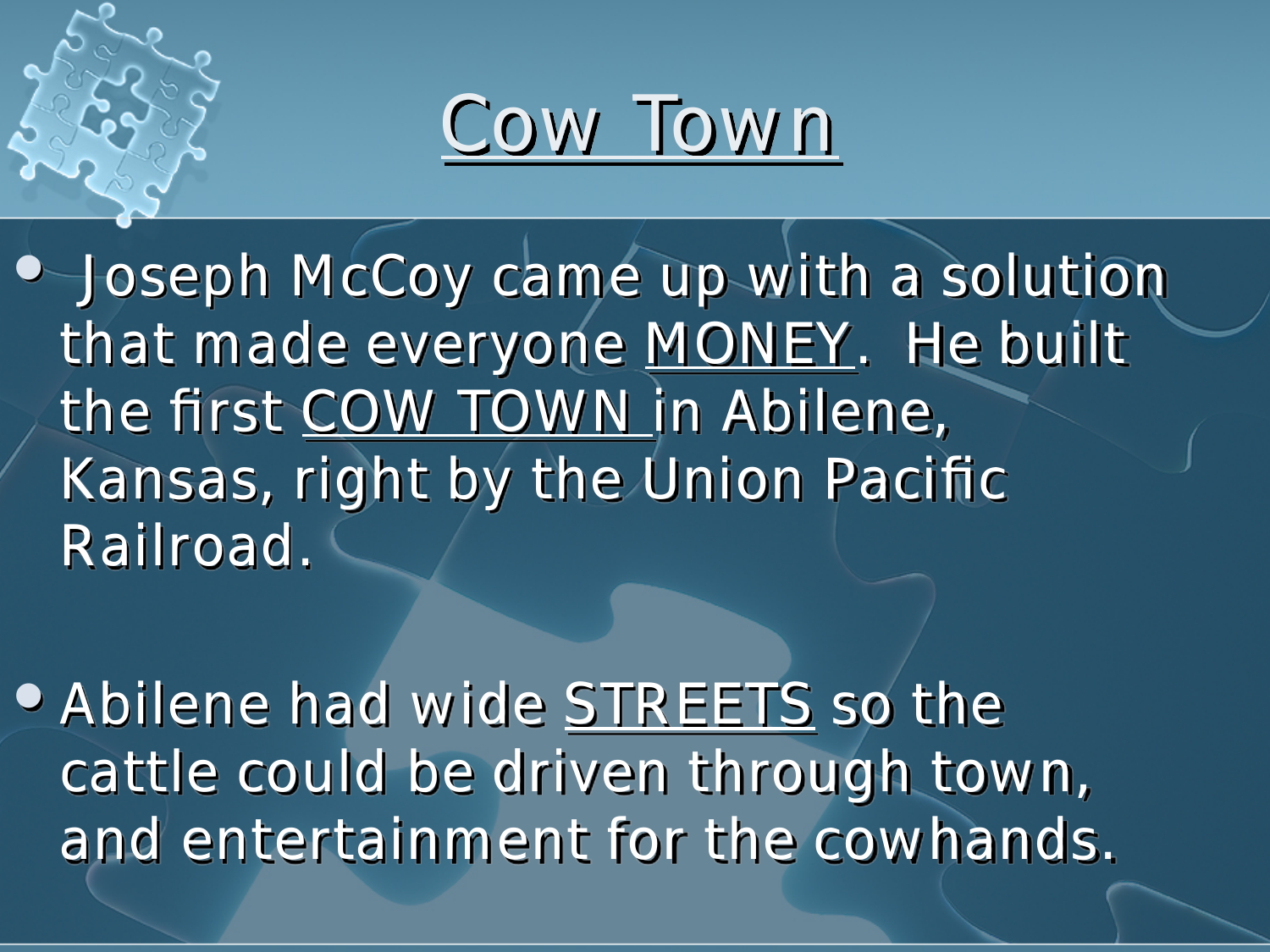

# Cow Town
 Joseph McCoy came up with a solution that made everyone MONEY.  He built the first COW TOWN in Abilene, Kansas, right by the Union Pacific Railroad.

Abilene had wide STREETS so the cattle could be driven through town, and entertainment for the cowhands.